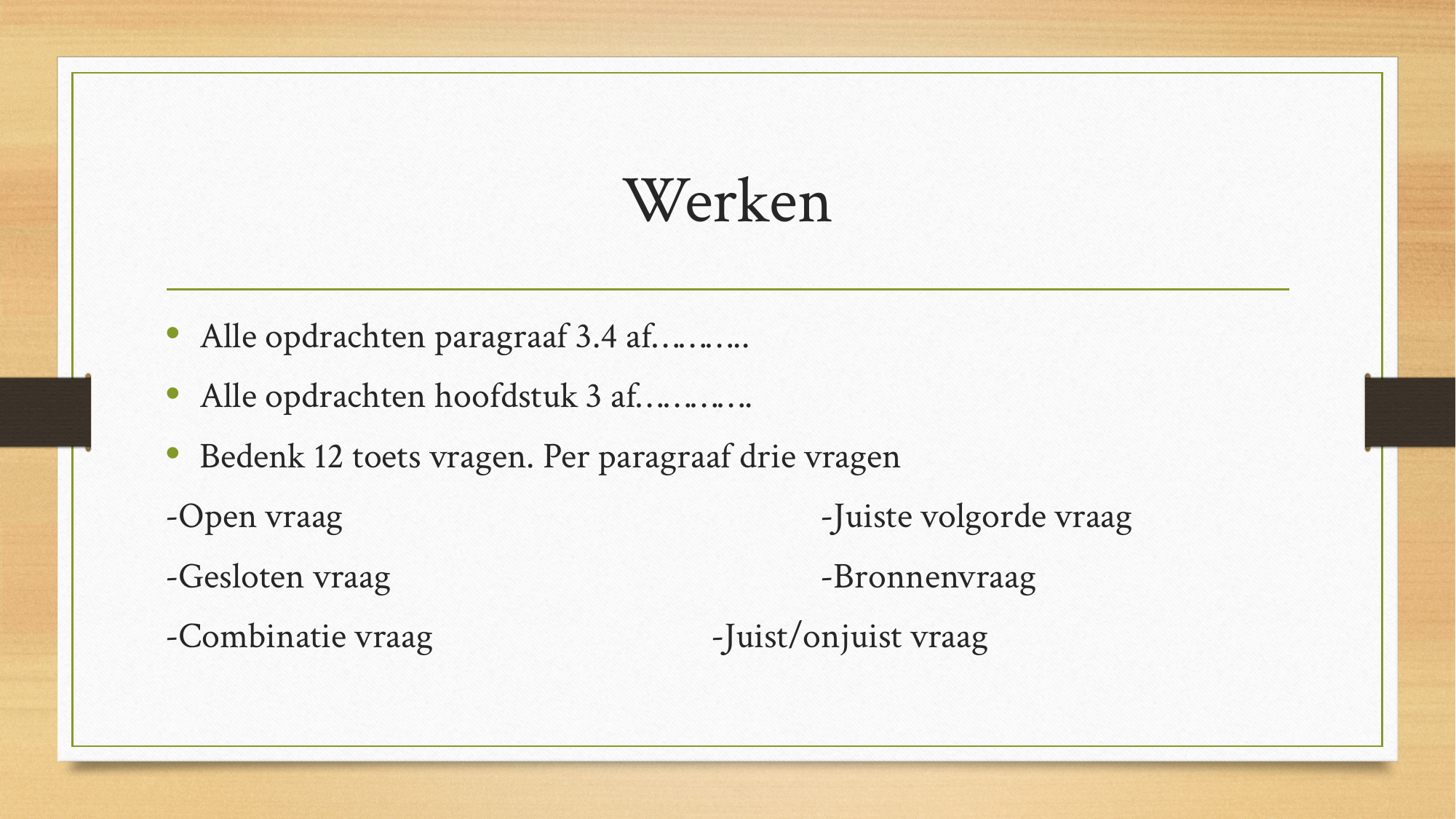

# Werken
Alle opdrachten paragraaf 3.4 af………..
Alle opdrachten hoofdstuk 3 af………….
Bedenk 12 toets vragen. Per paragraaf drie vragen
-Open vraag					-Juiste volgorde vraag
-Gesloten vraag				-Bronnenvraag
-Combinatie vraag  			-Juist/onjuist vraag